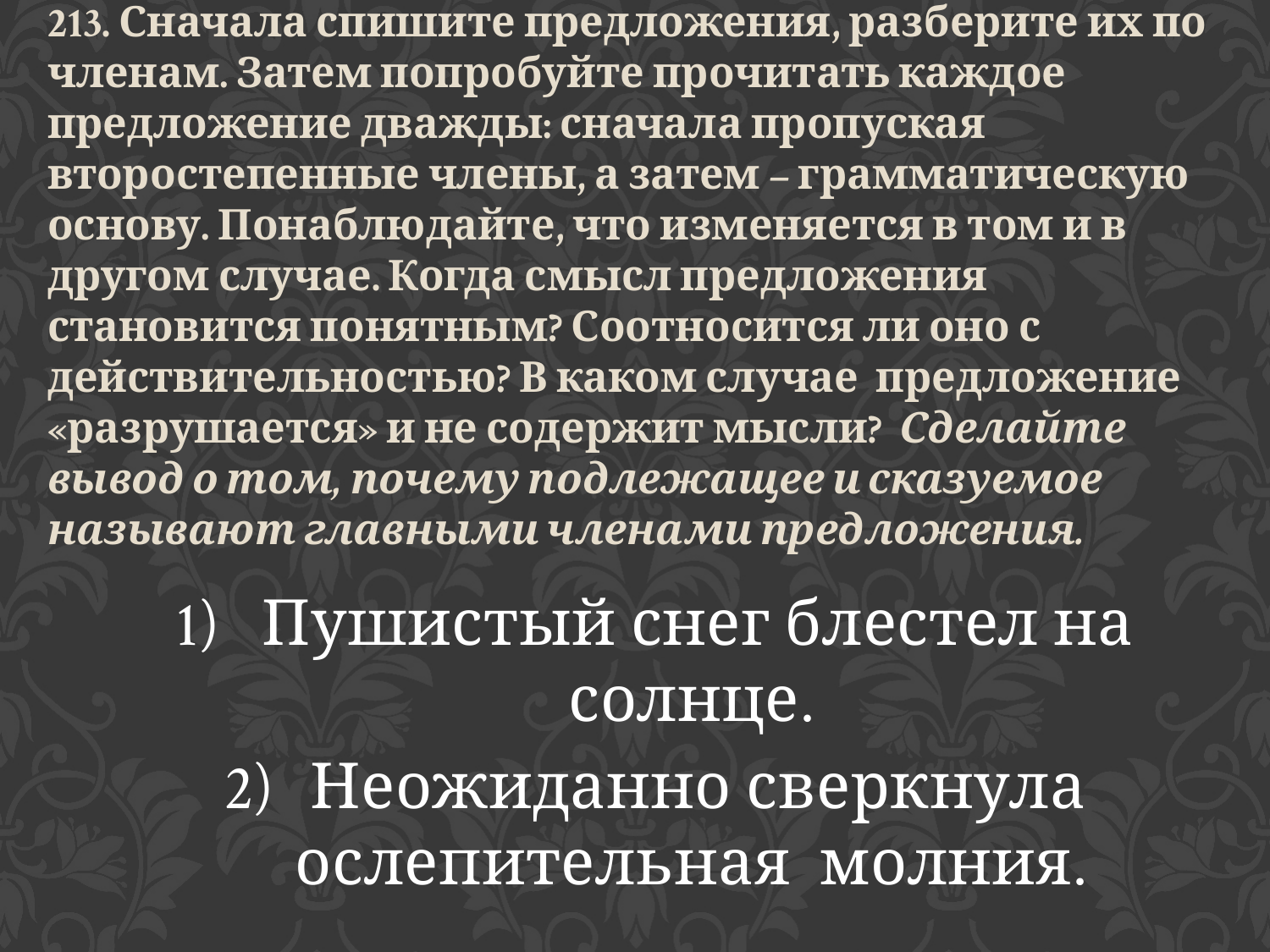

213. Сначала спишите предложения, разберите их по членам. Затем попробуйте прочитать каждое предложение дважды: сначала пропуская второстепенные члены, а затем – грамматическую основу. Понаблюдайте, что изменяется в том и в другом случае. Когда смысл предложения становится понятным? Соотносится ли оно с действительностью? В каком случае  предложение  «разрушается» и не содержит мысли?  Сделайте вывод о том, почему подлежащее и сказуемое называют главными членами предложения.
 Пушистый снег блестел на солнце.
 Неожиданно сверкнула ослепительная  молния.